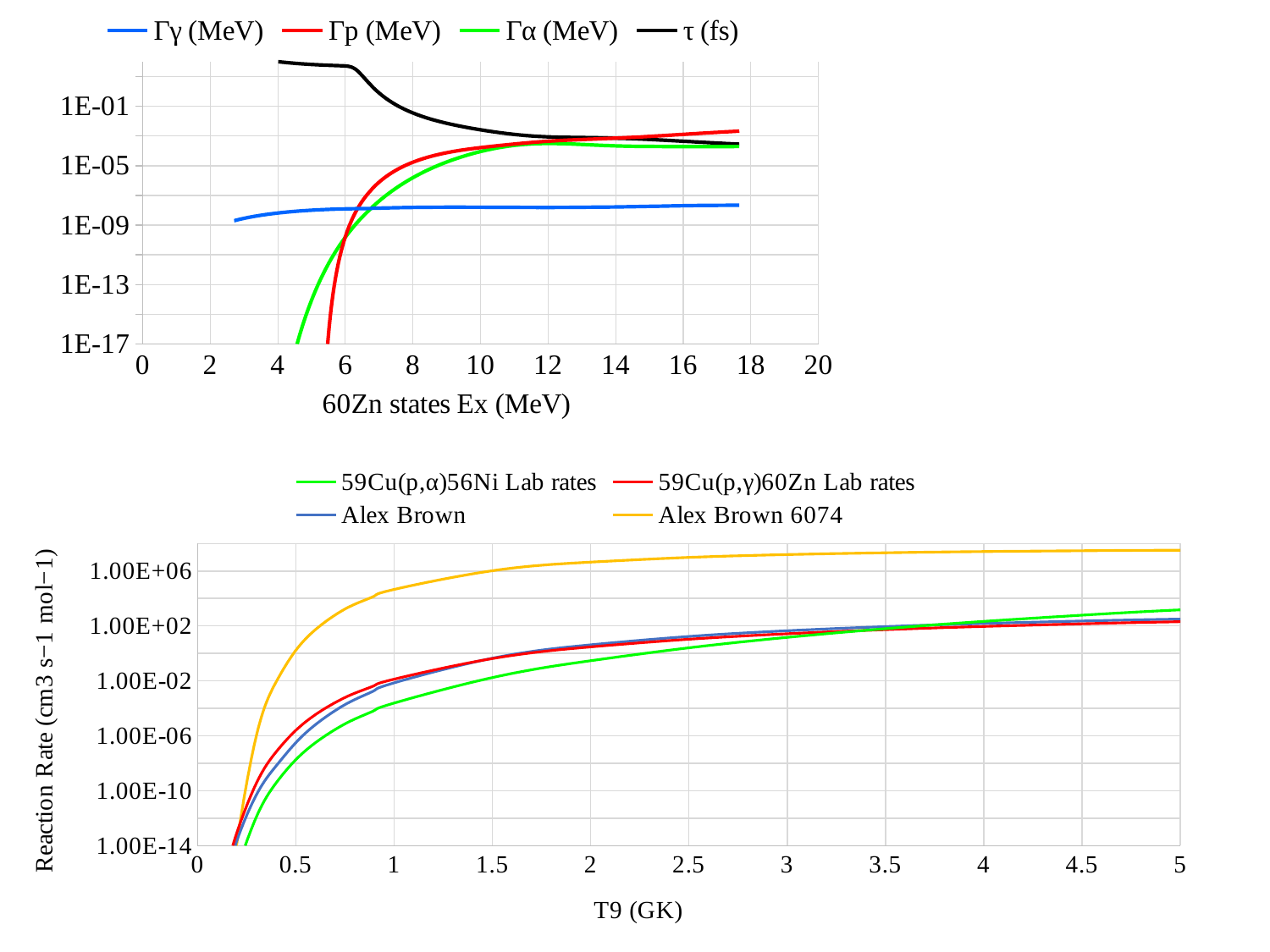

### Chart

| Category | Γγ (MeV) | Γp (MeV) | Γα (MeV) | τ (fs) |
|---|---|---|---|---|

### Chart

| Category | 59Cu(p,α)56Ni Lab rates | 59Cu(p,γ)60Zn Lab rates | Alex Brown | Alex Brown 6074 |
|---|---|---|---|---|